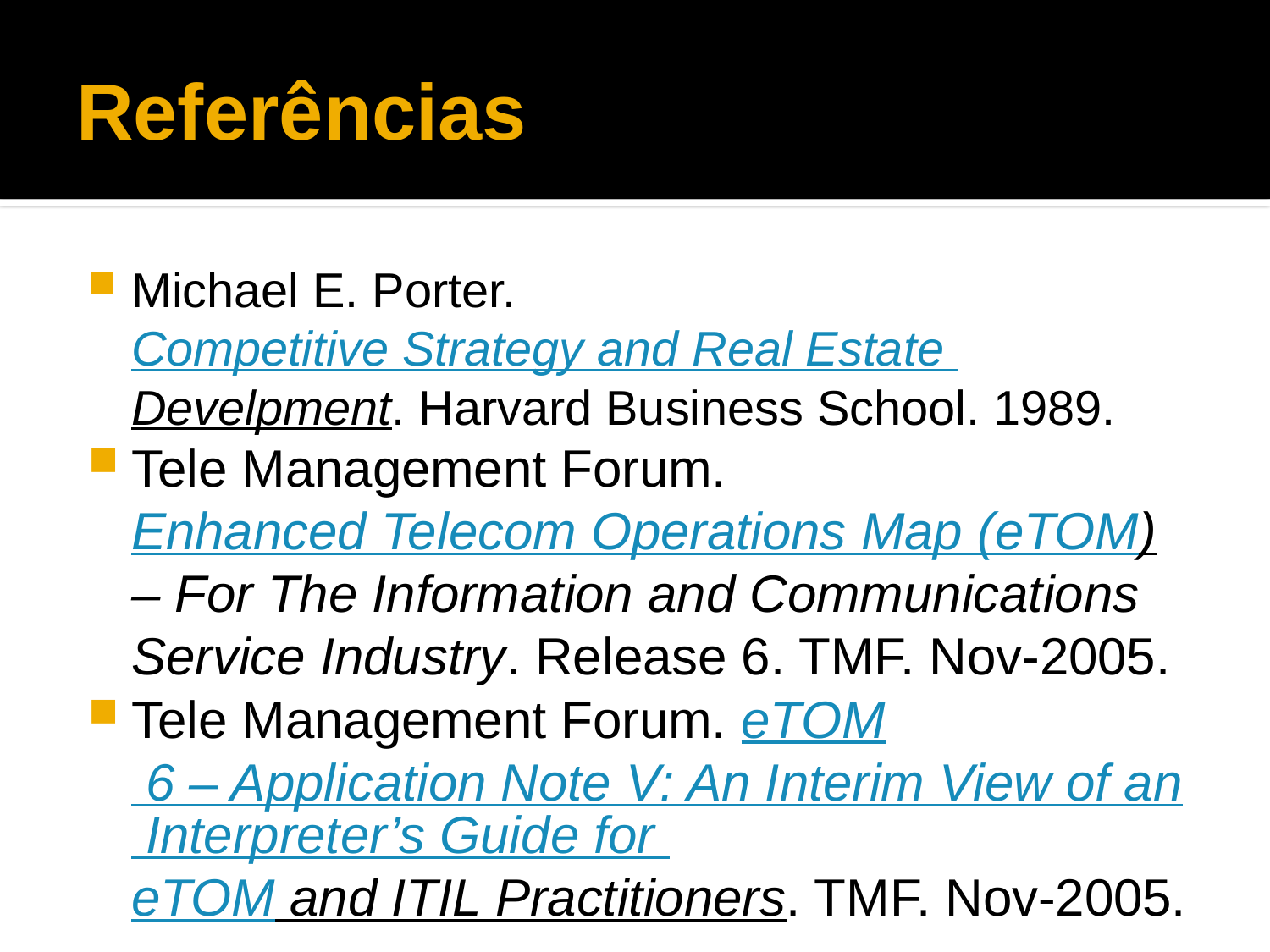

# Referências
Michael E. Porter. Competitive Strategy and Real Estate Develpment. Harvard Business School. 1989.
Tele Management Forum. Enhanced Telecom Operations Map (eTOM) – For The Information and Communications Service Industry. Release 6. TMF. Nov-2005.
Tele Management Forum. eTOM 6 – Application Note V: An Interim View of an Interpreter’s Guide for eTOM and ITIL Practitioners. TMF. Nov-2005.